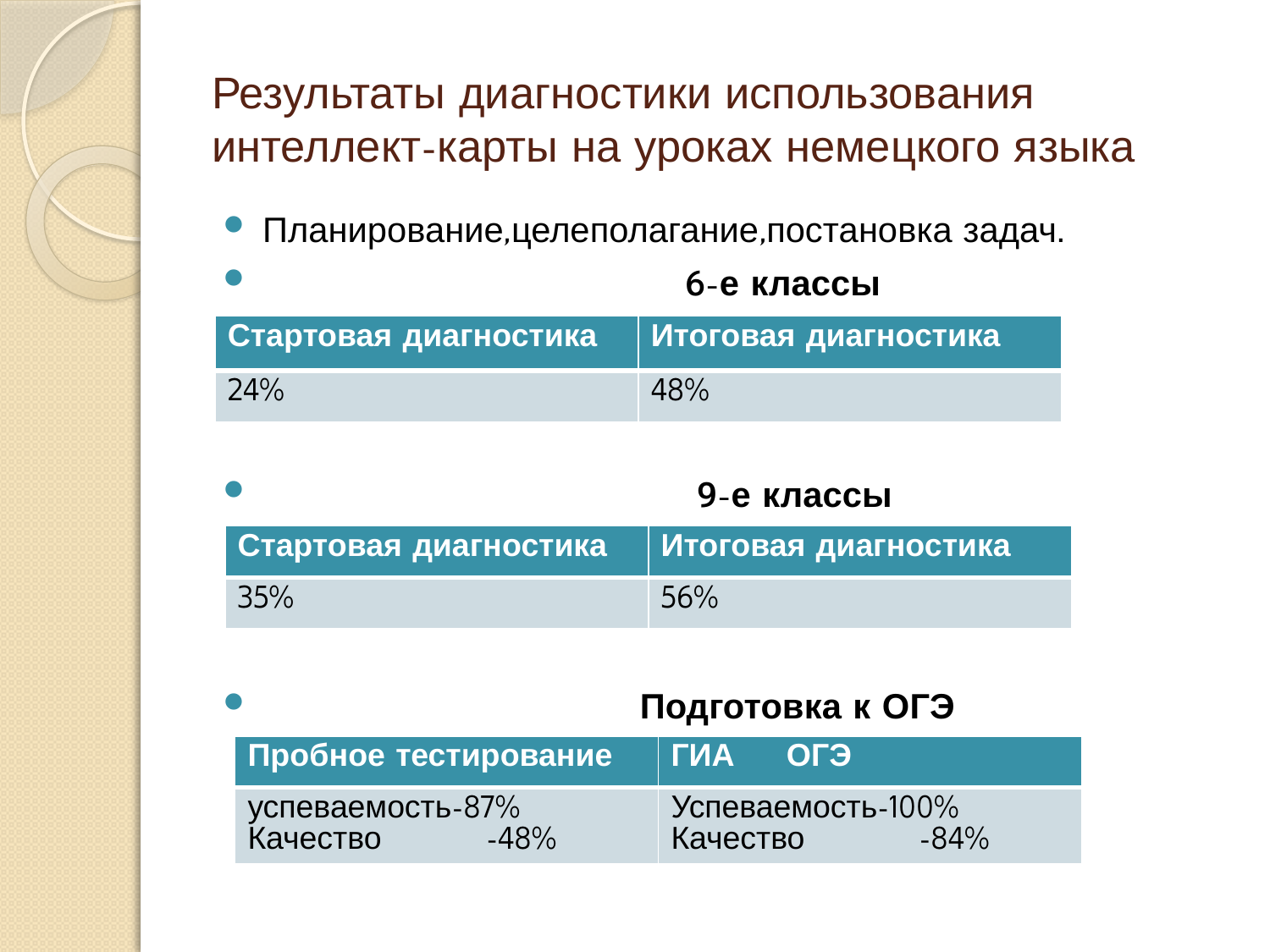

# Результаты диагностики использования интеллект-карты на уроках немецкого языка
Планирование,целеполагание,постановка задач.
                                     6-е классы

                                      9-е классы

                                 Подготовка к ОГЭ
| Стартовая диагностика | Итоговая диагностика |
| --- | --- |
| 24% | 48% |
| Стартовая диагностика | Итоговая диагностика |
| --- | --- |
| 35% | 56% |
| Пробное тестирование | ГИА ОГЭ |
| --- | --- |
| успеваемость-87% Качество -48% | Успеваемость-100% Качество -84% |